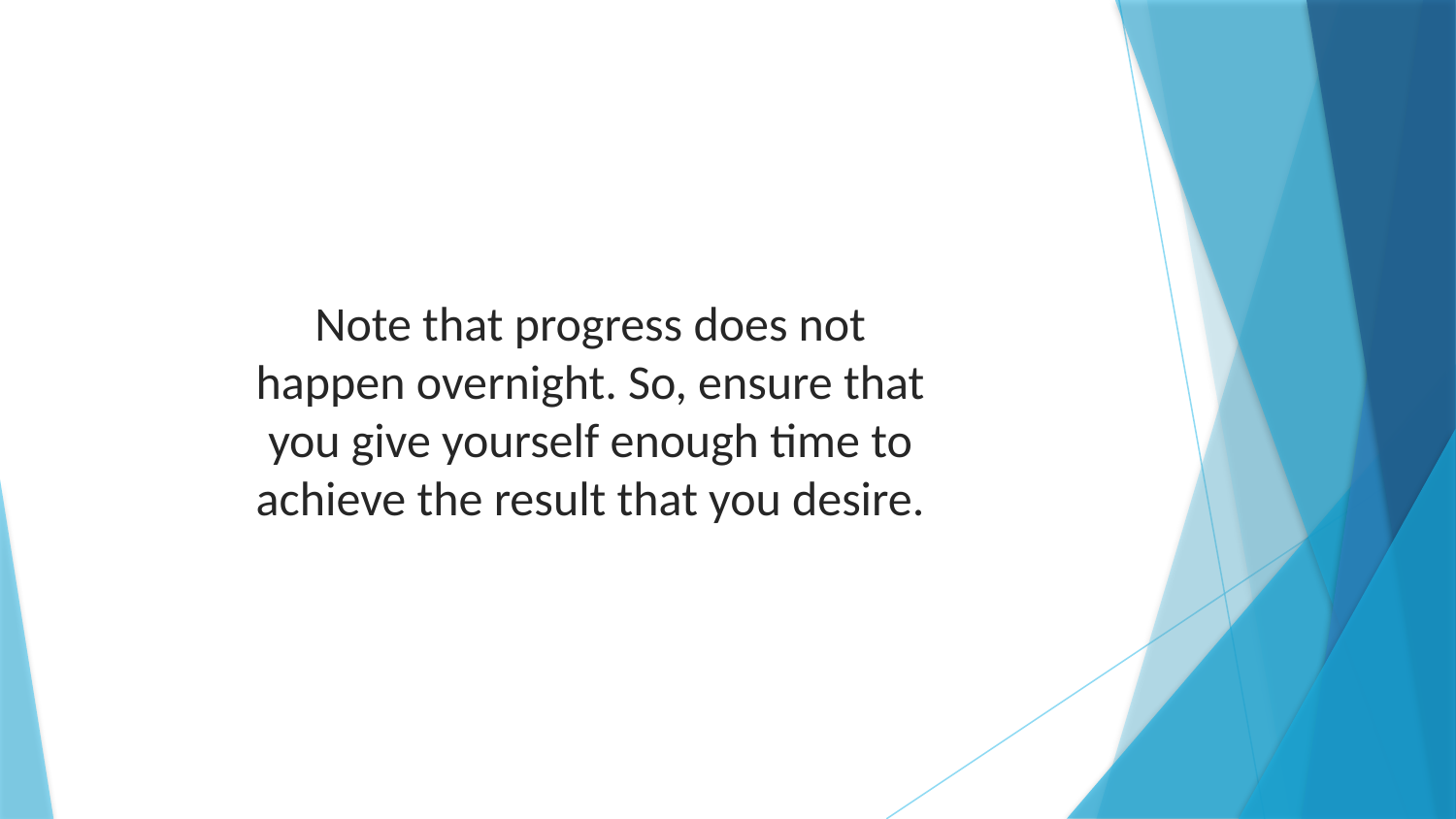

Note that progress does not happen overnight. So, ensure that you give yourself enough time to achieve the result that you desire.